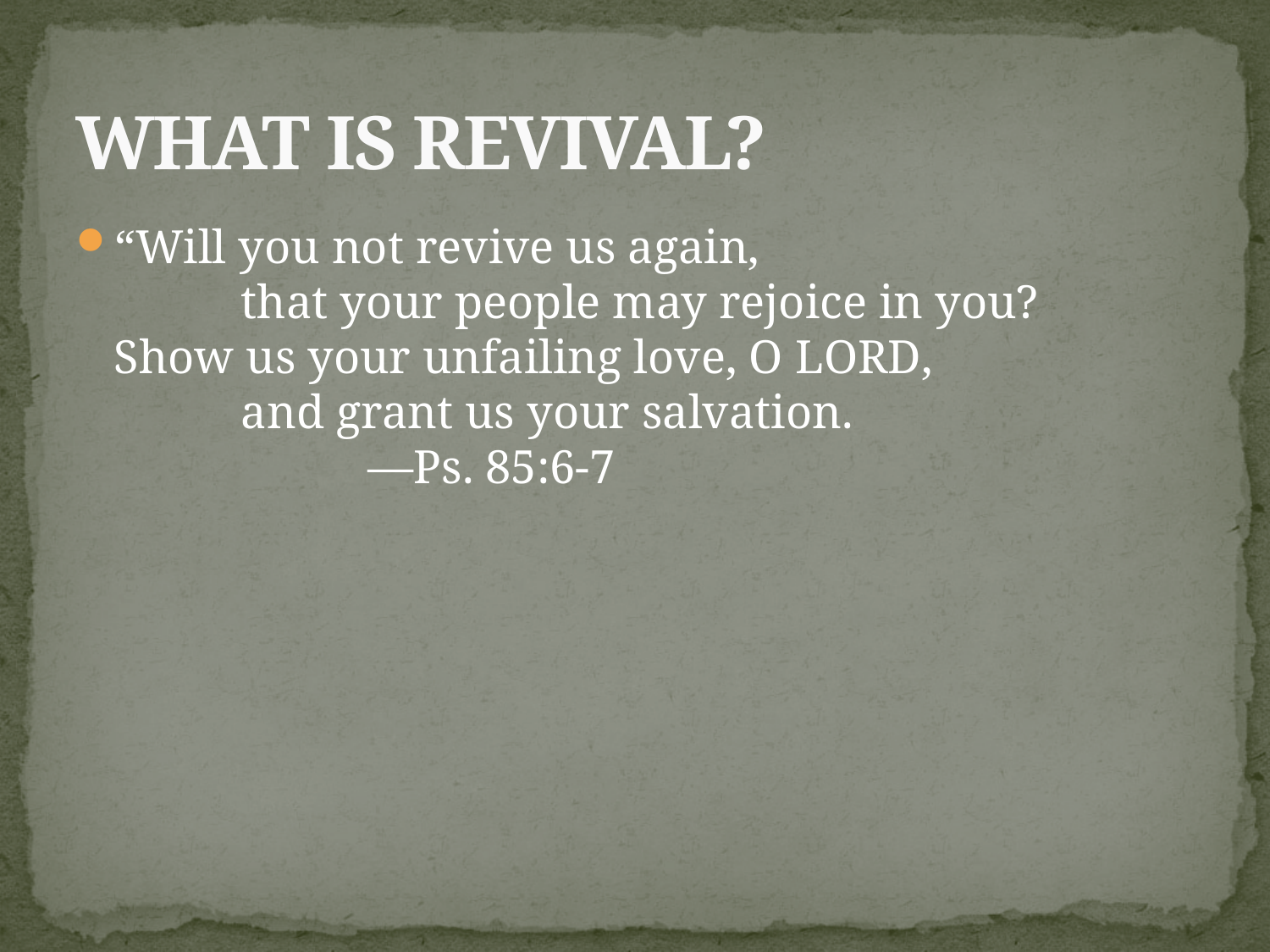

# What is Revival?
“Will you not revive us again,
	that your people may rejoice in you?
Show us your unfailing love, O Lord,
	and grant us your salvation.
		—Ps. 85:6-7